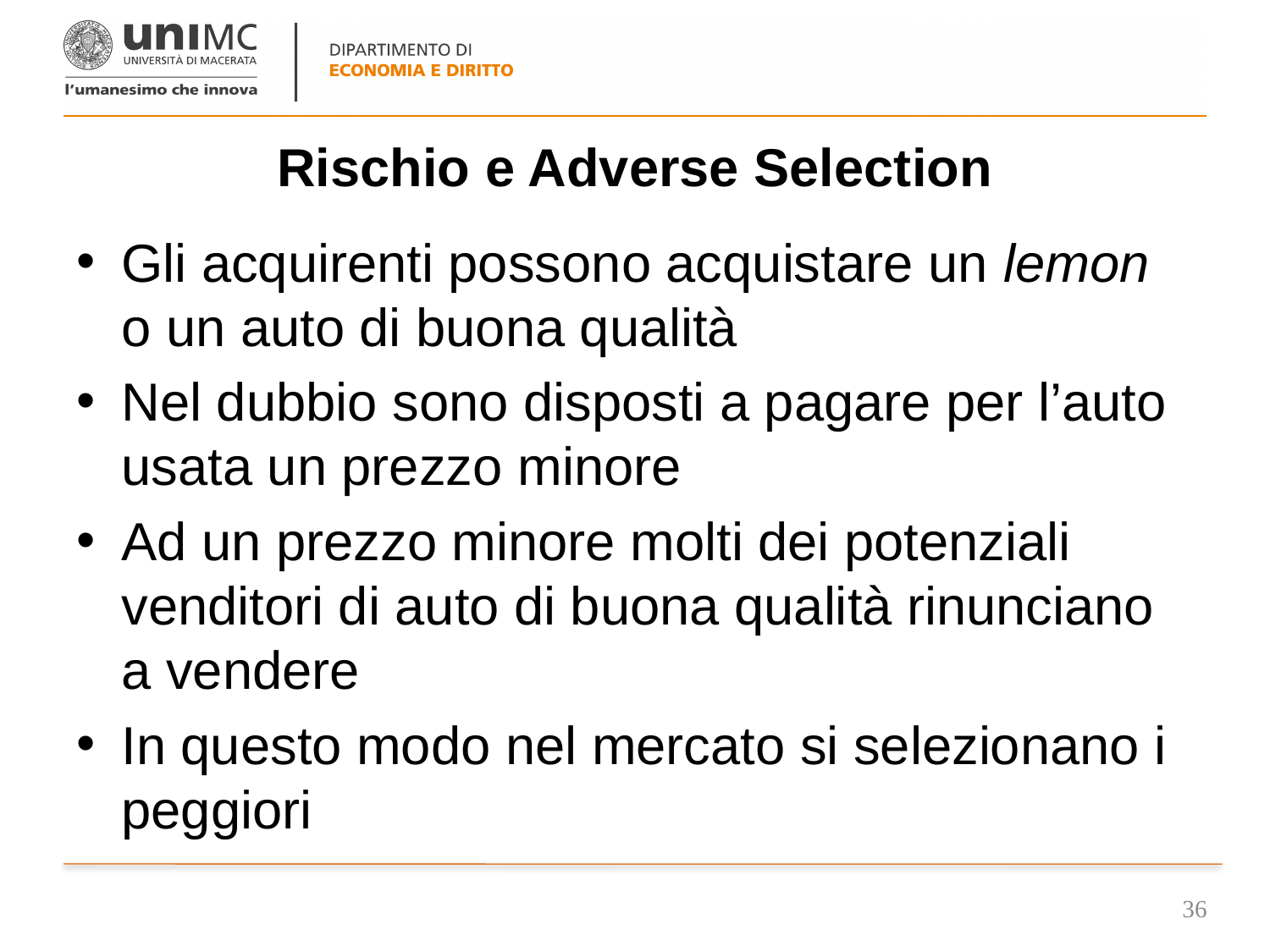

# Rischio e Adverse Selection
Gli acquirenti possono acquistare un lemon o un auto di buona qualità
Nel dubbio sono disposti a pagare per l’auto usata un prezzo minore
Ad un prezzo minore molti dei potenziali venditori di auto di buona qualità rinunciano a vendere
In questo modo nel mercato si selezionano i peggiori
36